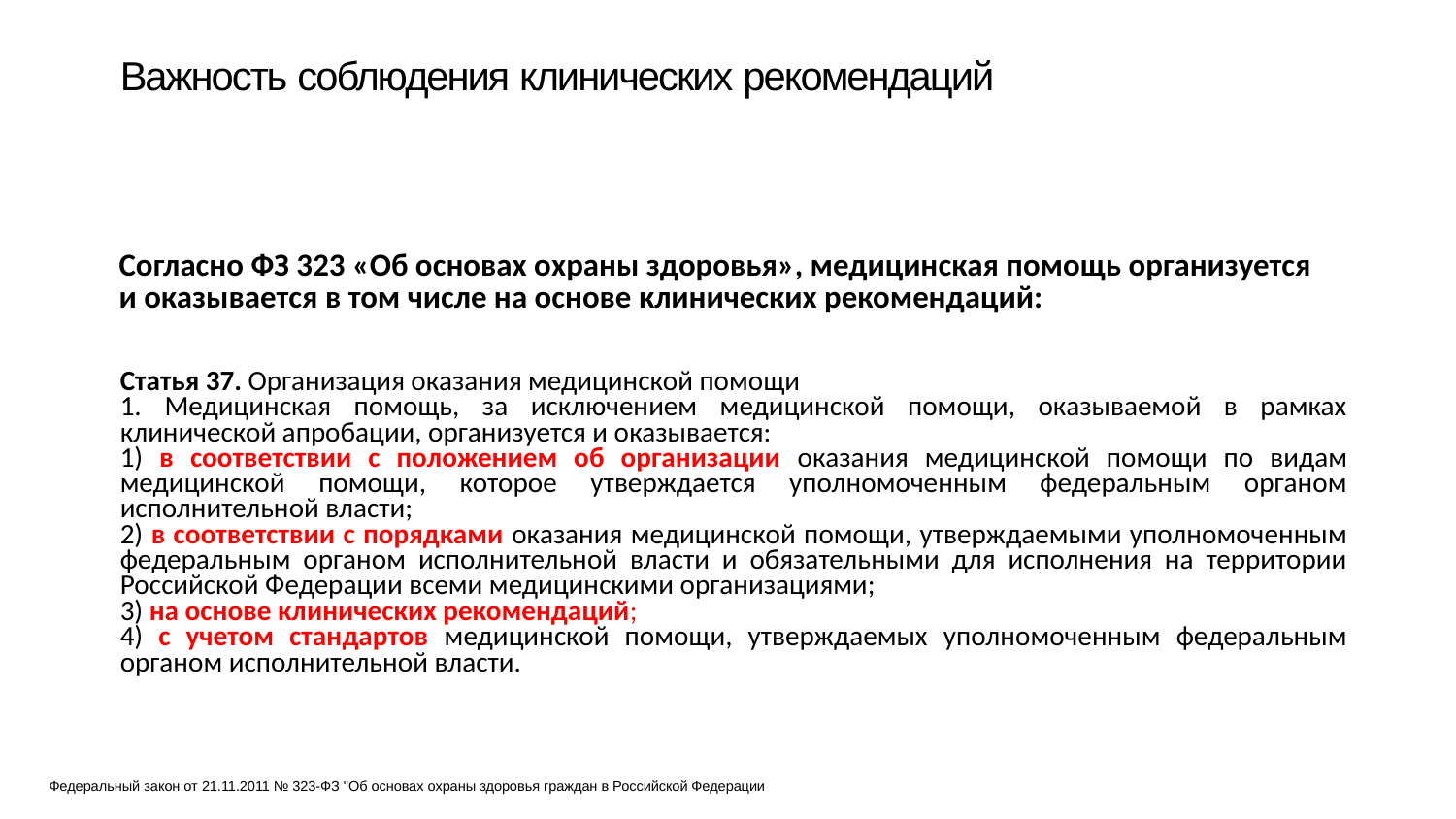

# Важность соблюдения клинических рекомендаций
Согласно ФЗ 323 «Об основах охраны здоровья», медицинская помощь организуется и оказывается в том числе на основе клинических рекомендаций:

Статья 37. Организация оказания медицинской помощи
1. Медицинская помощь, за исключением медицинской помощи, оказываемой в рамках клинической апробации, организуется и оказывается:
1) в соответствии с положением об организации оказания медицинской помощи по видам медицинской помощи, которое утверждается уполномоченным федеральным органом исполнительной власти;
2) в соответствии с порядками оказания медицинской помощи, утверждаемыми уполномоченным федеральным органом исполнительной власти и обязательными для исполнения на территории Российской Федерации всеми медицинскими организациями;
3) на основе клинических рекомендаций;
4) с учетом стандартов медицинской помощи, утверждаемых уполномоченным федеральным органом исполнительной власти.

Федеральный закон от 21.11.2011 № 323-ФЗ "Об основах охраны здоровья граждан в Российской Федерации